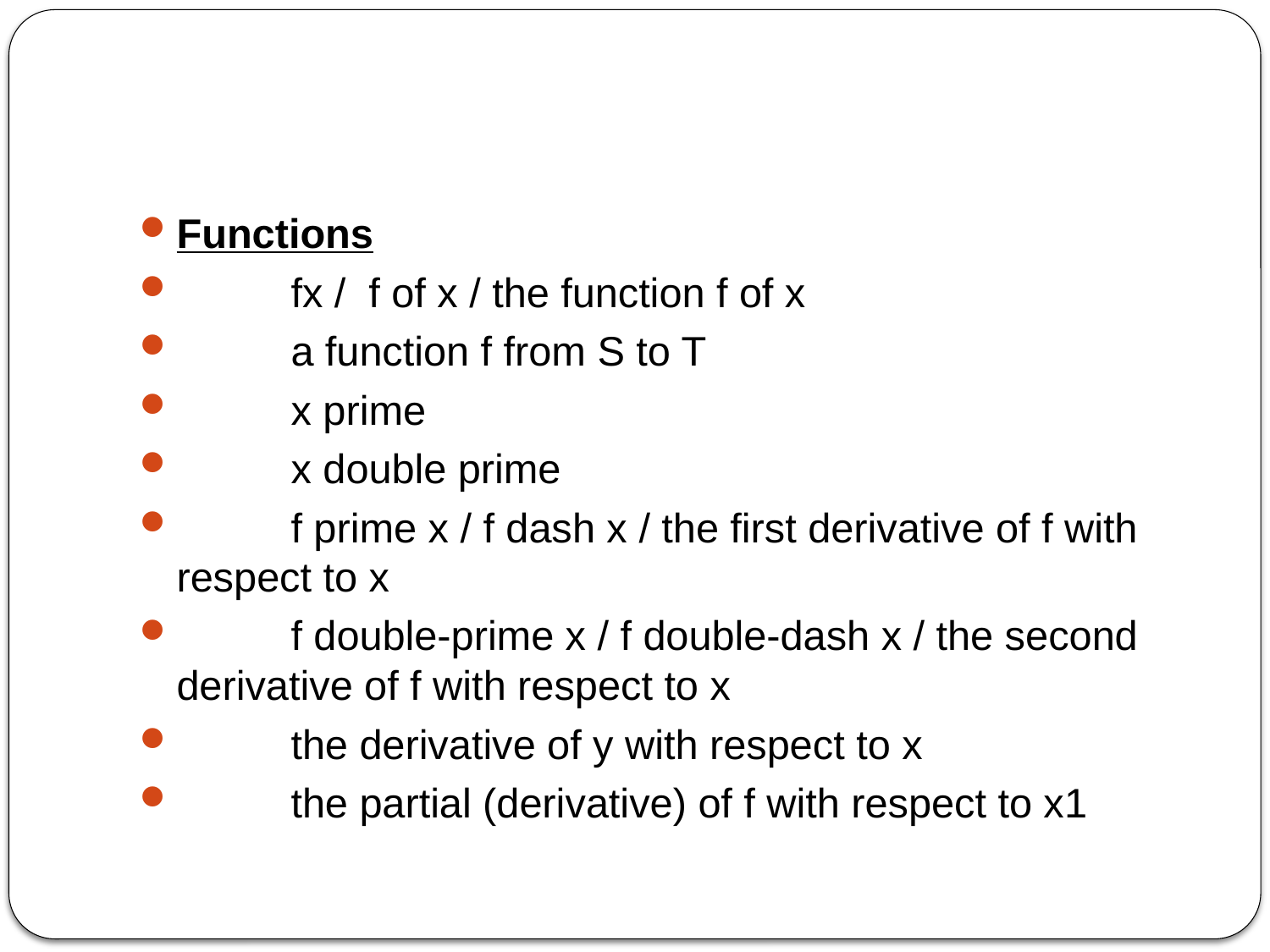

Functions
			fx /  f of x / the function f of x
		a function f from S to T
			x prime
			x double prime
	f prime x / f dash x / the first derivative of f with respect to x
	f double-prime x / f double-dash x / the second derivative of f with respect to x
	the derivative of y with respect to x
	the partial (derivative) of f with respect to x1